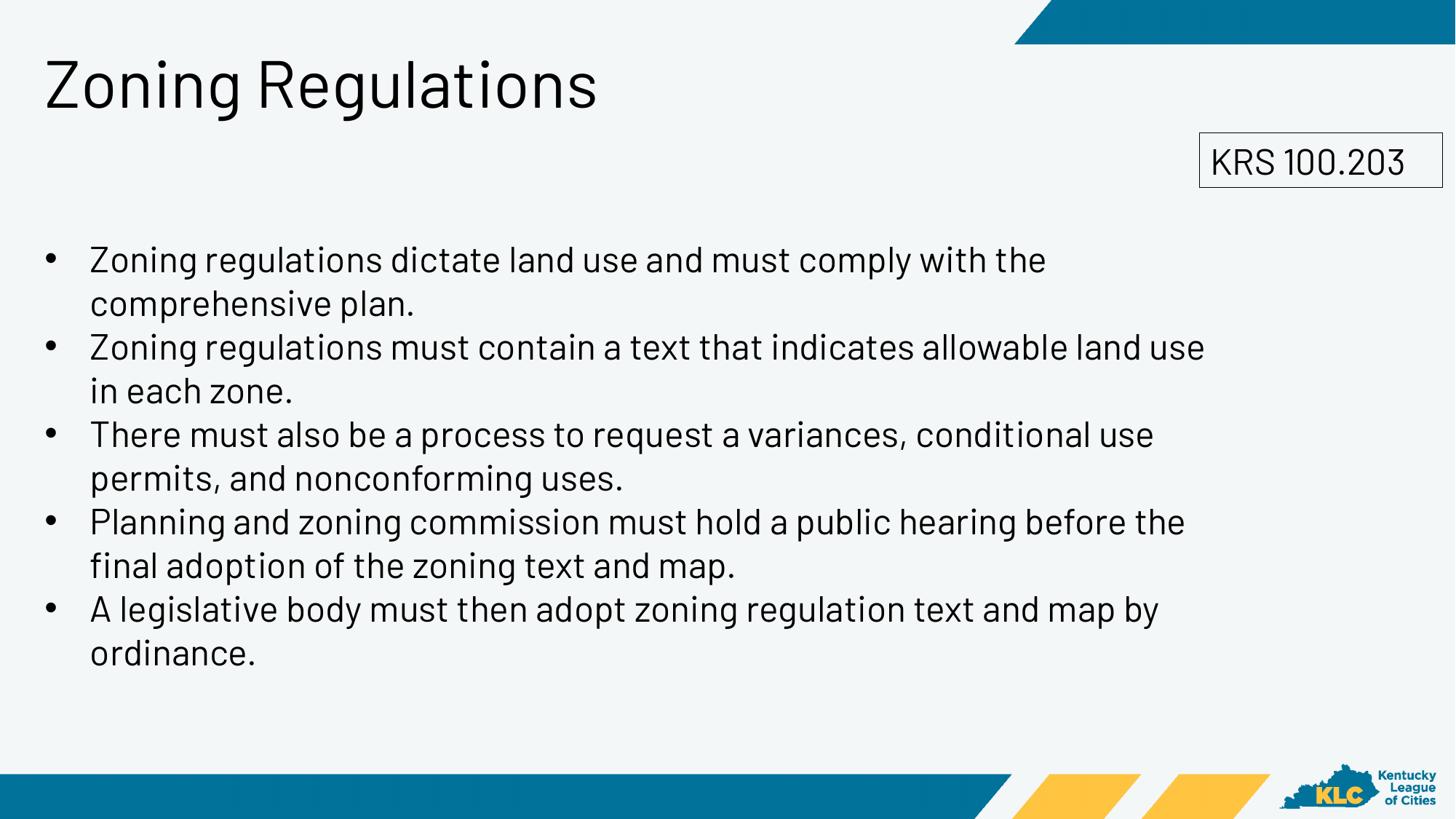

Zoning Regulations
KRS 100.203
Zoning regulations dictate land use and must comply with the comprehensive plan.
Zoning regulations must contain a text that indicates allowable land use in each zone.
There must also be a process to request a variances, conditional use permits, and nonconforming uses.
Planning and zoning commission must hold a public hearing before the final adoption of the zoning text and map.
A legislative body must then adopt zoning regulation text and map by ordinance.